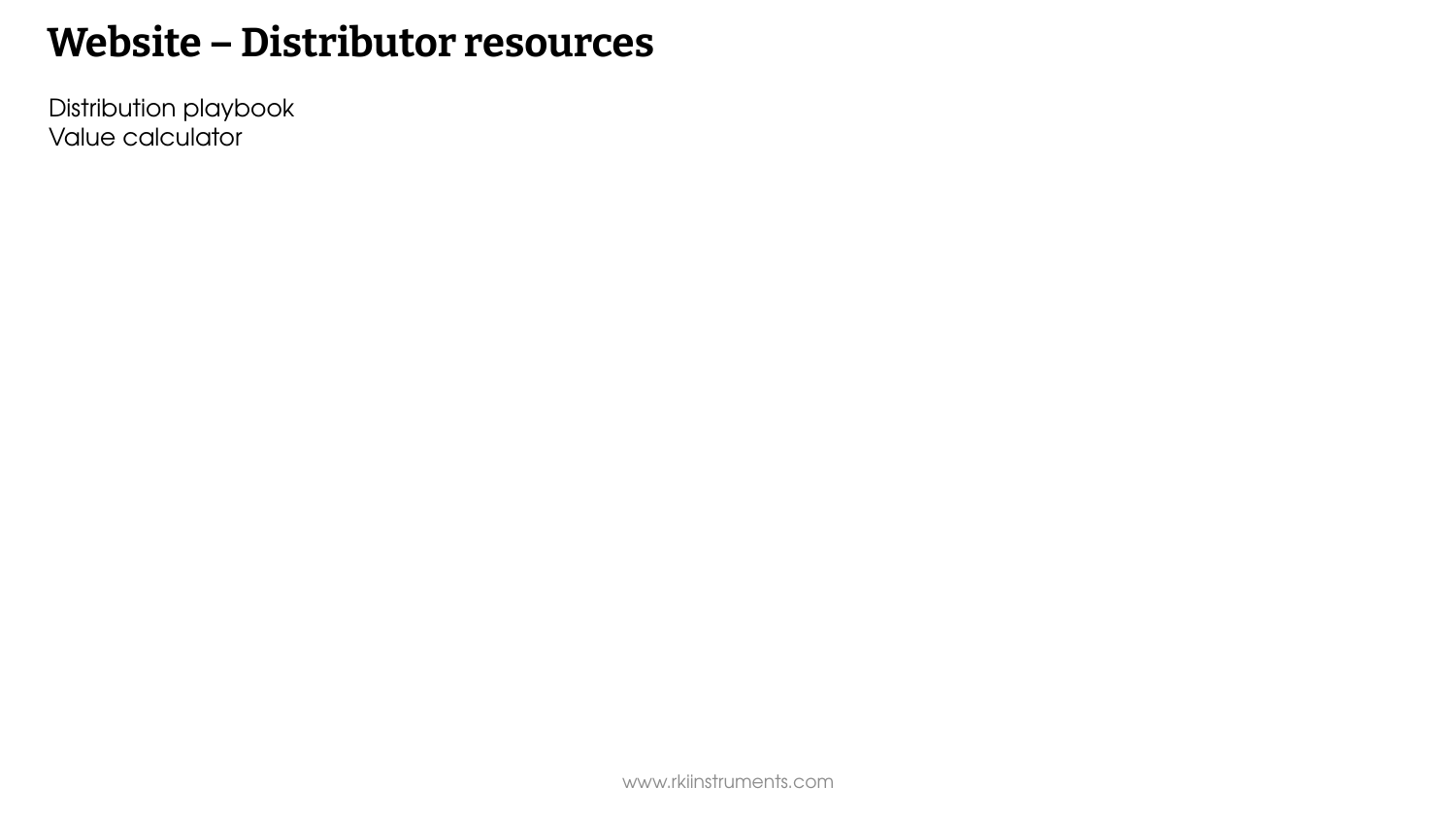

# Website – Distributor resources
Distribution playbook
Value calculator

www.rkiinstruments.com